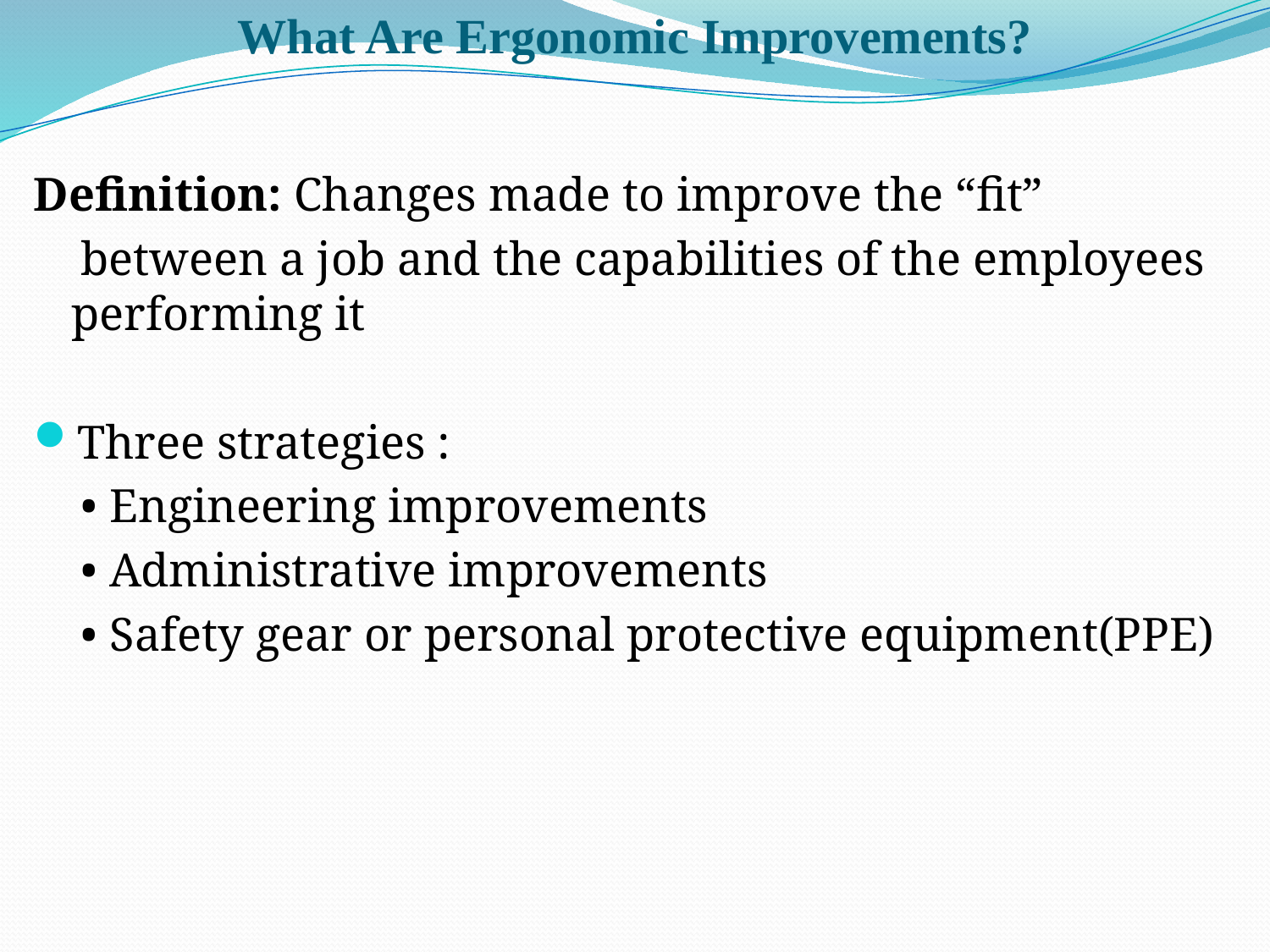

# What Are Ergonomic Improvements?

Definition: Changes made to improve the “fit”
    between a job and the capabilities of the employees performing it

Three strategies :
    • Engineering improvements
    • Administrative improvements
    • Safety gear or personal protective equipment(PPE)